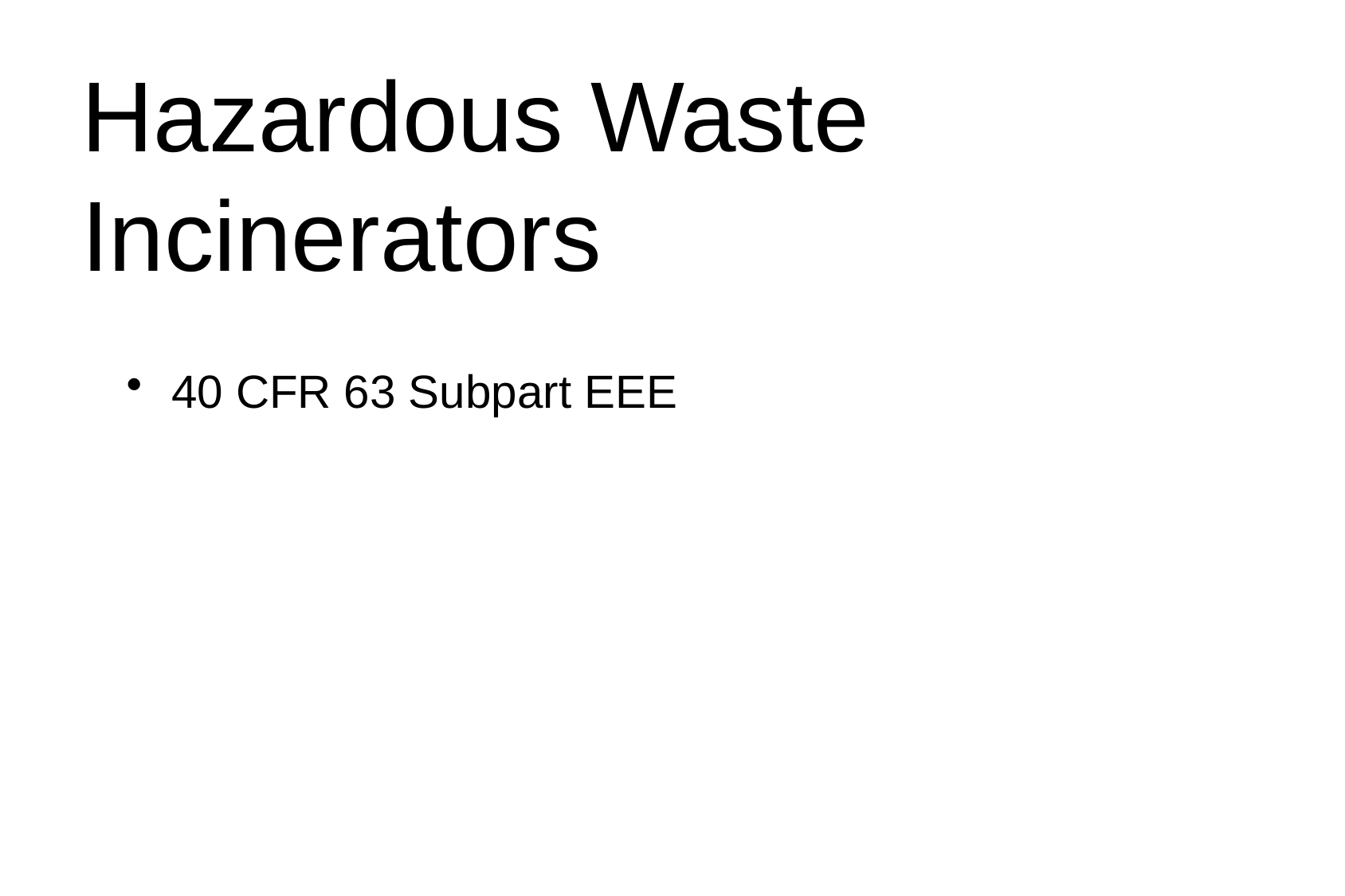

# Hazardous Waste Incinerators

40 CFR 63 Subpart EEE